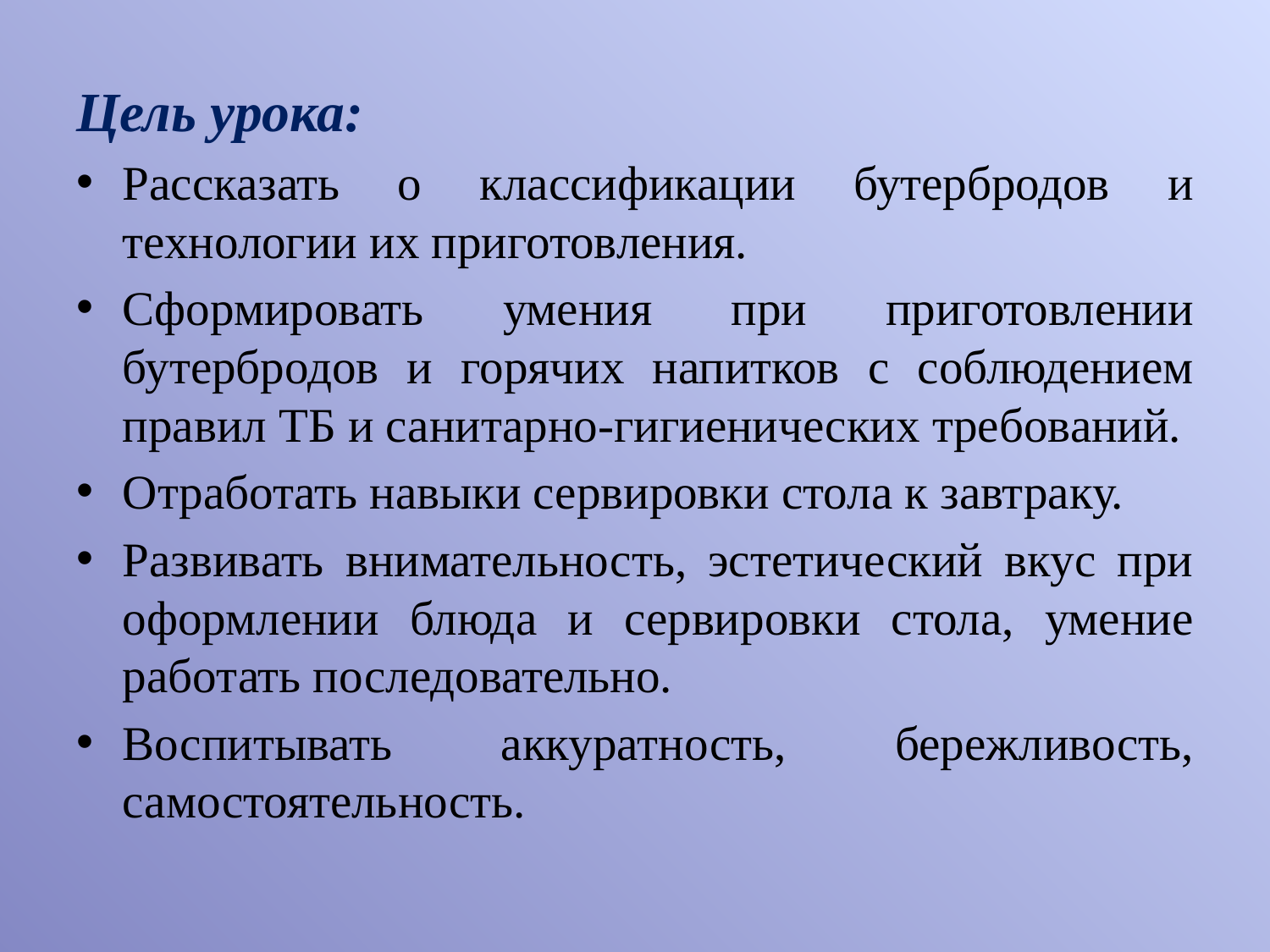

Цель урока:
Рассказать о классификации бутербродов и технологии их приготовления.
Сформировать умения при приготовлении бутербродов и горячих напитков с соблюдением правил ТБ и санитарно-гигиенических требований.
Отработать навыки сервировки стола к завтраку.
Развивать внимательность, эстетический вкус при оформлении блюда и сервировки стола, умение работать последовательно.
Воспитывать аккуратность, бережливость, самостоятельность.